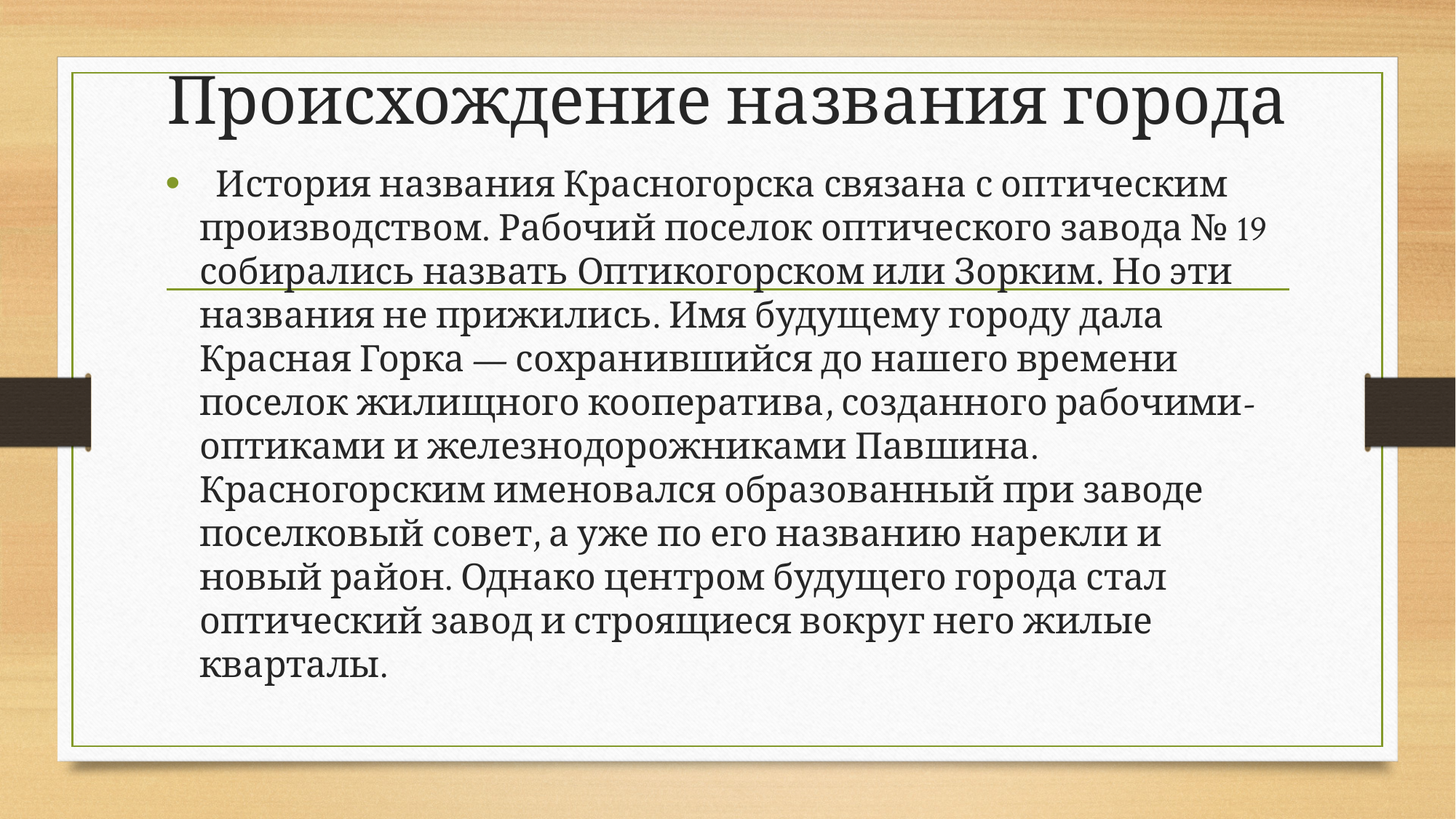

# Происхождение названия города
  История названия Красногорска связана с оптическим производством. Рабочий поселок оптического завода № 19 собирались назвать Оптикогорском или Зорким. Но эти названия не прижились. Имя будущему городу дала Красная Горка — сохранившийся до нашего времени поселок жилищного кооператива, созданного рабочими-оптиками и железнодорожниками Павшина. Красногорским именовался образованный при заводе поселковый совет, а уже по его названию нарекли и новый район. Однако центром будущего города стал оптический завод и строящиеся вокруг него жилые кварталы.